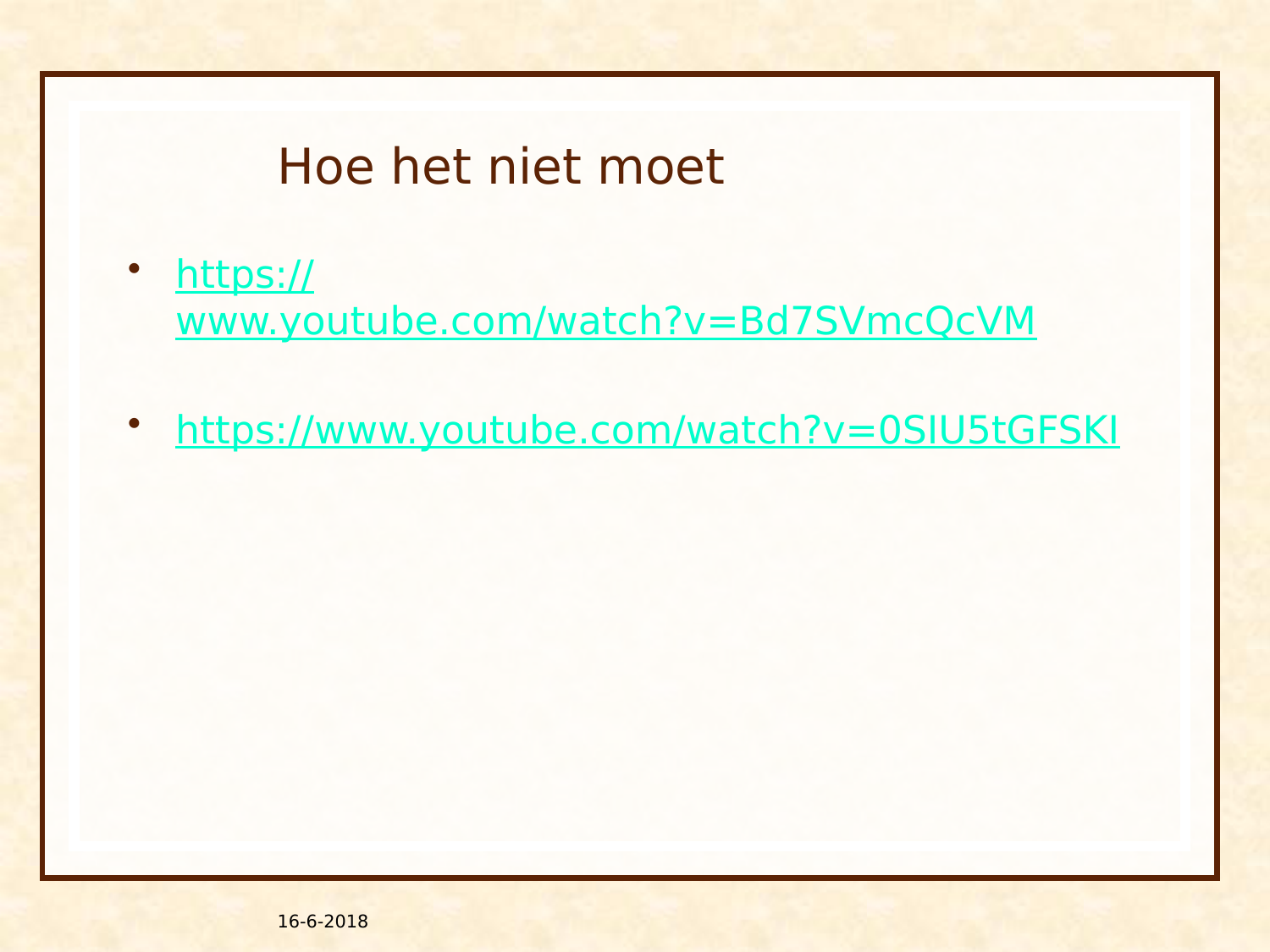

# Hoe het niet moet
https://www.youtube.com/watch?v=Bd7SVmcQcVM

https://www.youtube.com/watch?v=0SIU5tGFSKI

16-6-2018